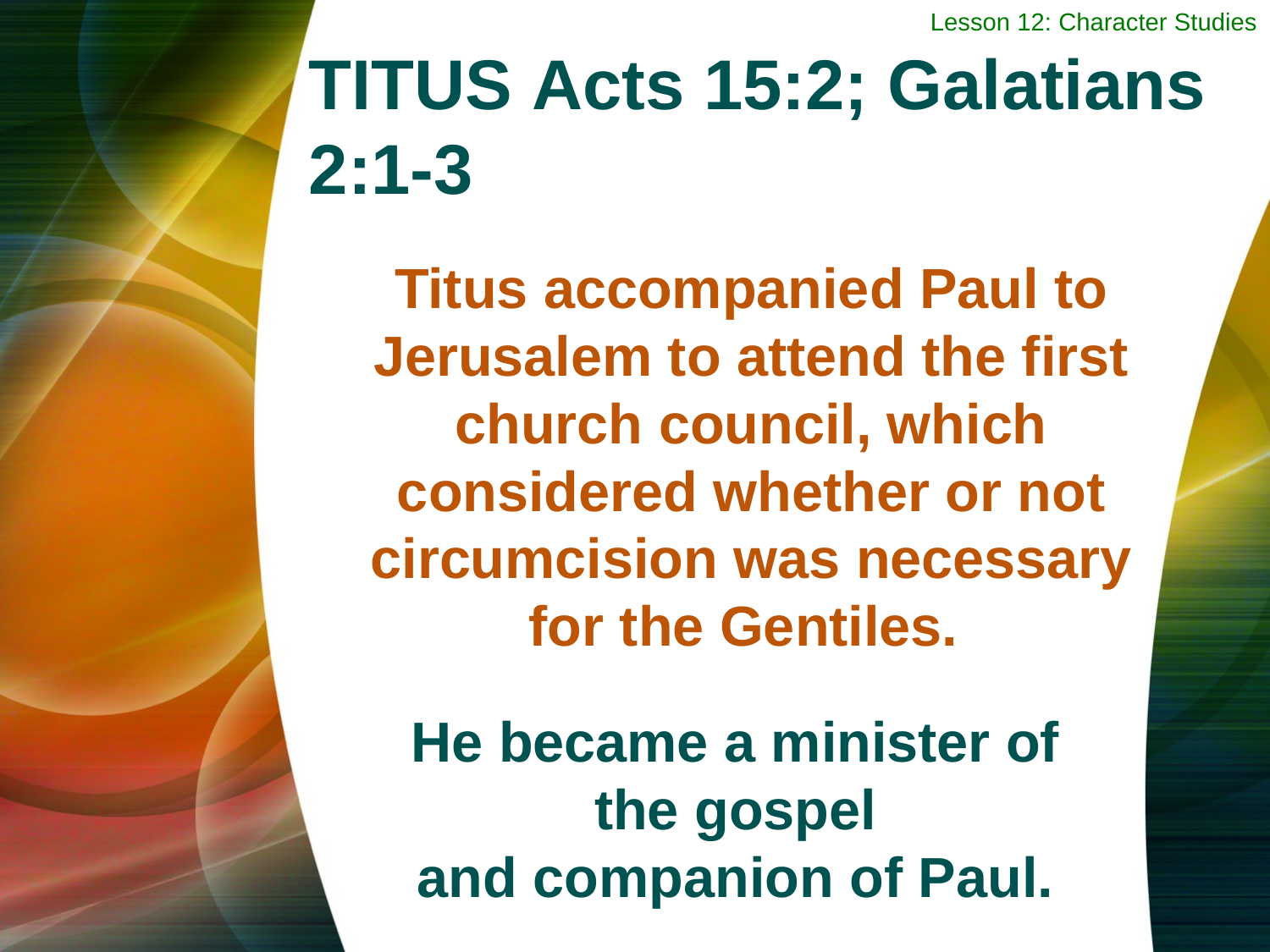

Lesson 12: Character Studies
TITUS Acts 15:2; Galatians 2:1-3
Titus accompanied Paul to Jerusalem to attend the first church council, which
considered whether or not circumcision was necessary for the Gentiles.
He became a minister of the gospel
and companion of Paul.